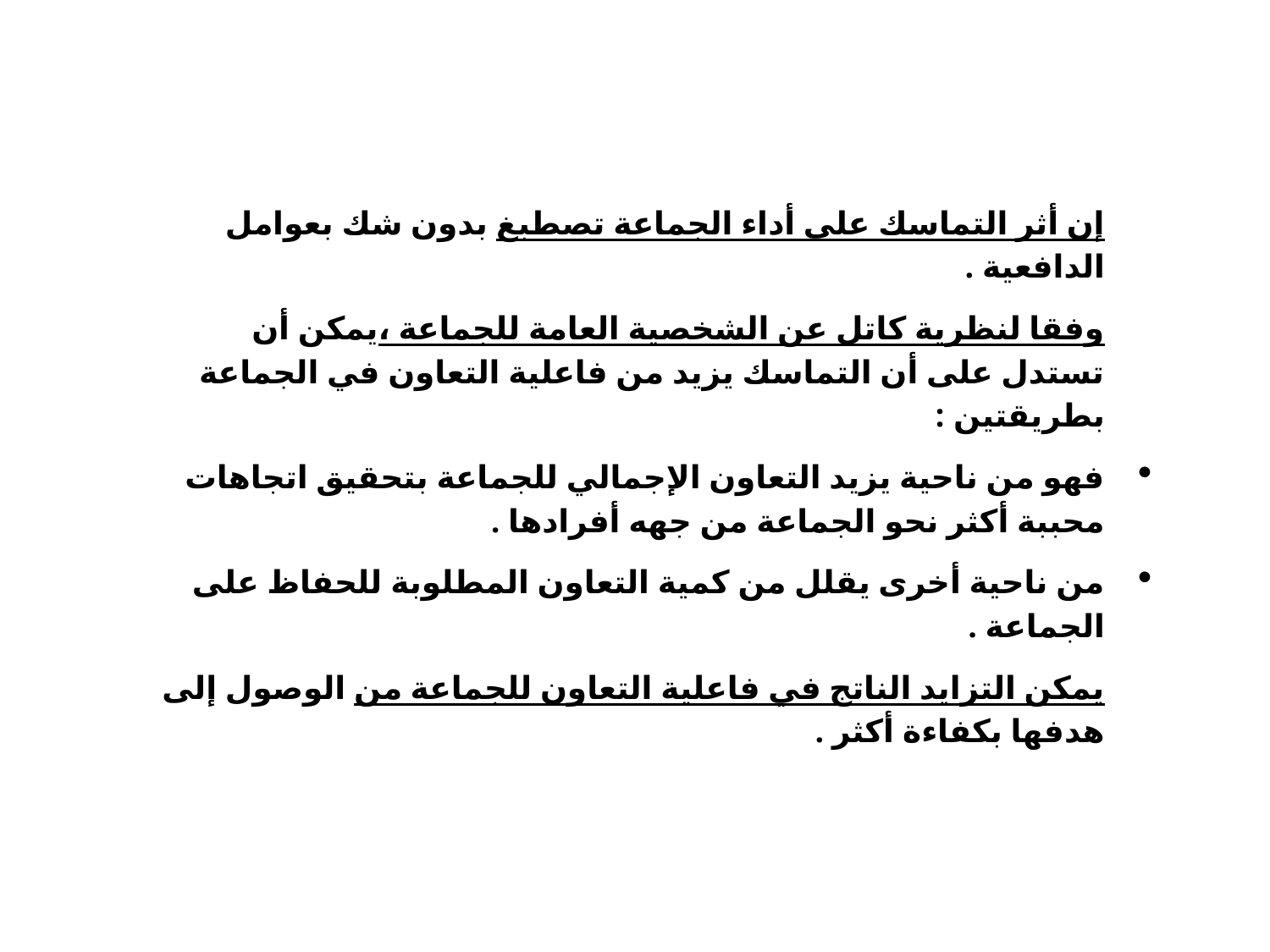

إن أثر التماسك على أداء الجماعة تصطبغ بدون شك بعوامل الدافعية .
وفقا لنظرية كاتل عن الشخصية العامة للجماعة ،يمكن أن تستدل على أن التماسك يزيد من فاعلية التعاون في الجماعة بطريقتين :
فهو من ناحية يزيد التعاون الإجمالي للجماعة بتحقيق اتجاهات محببة أكثر نحو الجماعة من جهه أفرادها .
من ناحية أخرى يقلل من كمية التعاون المطلوبة للحفاظ على الجماعة .
يمكن التزايد الناتج في فاعلية التعاون للجماعة من الوصول إلى هدفها بكفاءة أكثر .